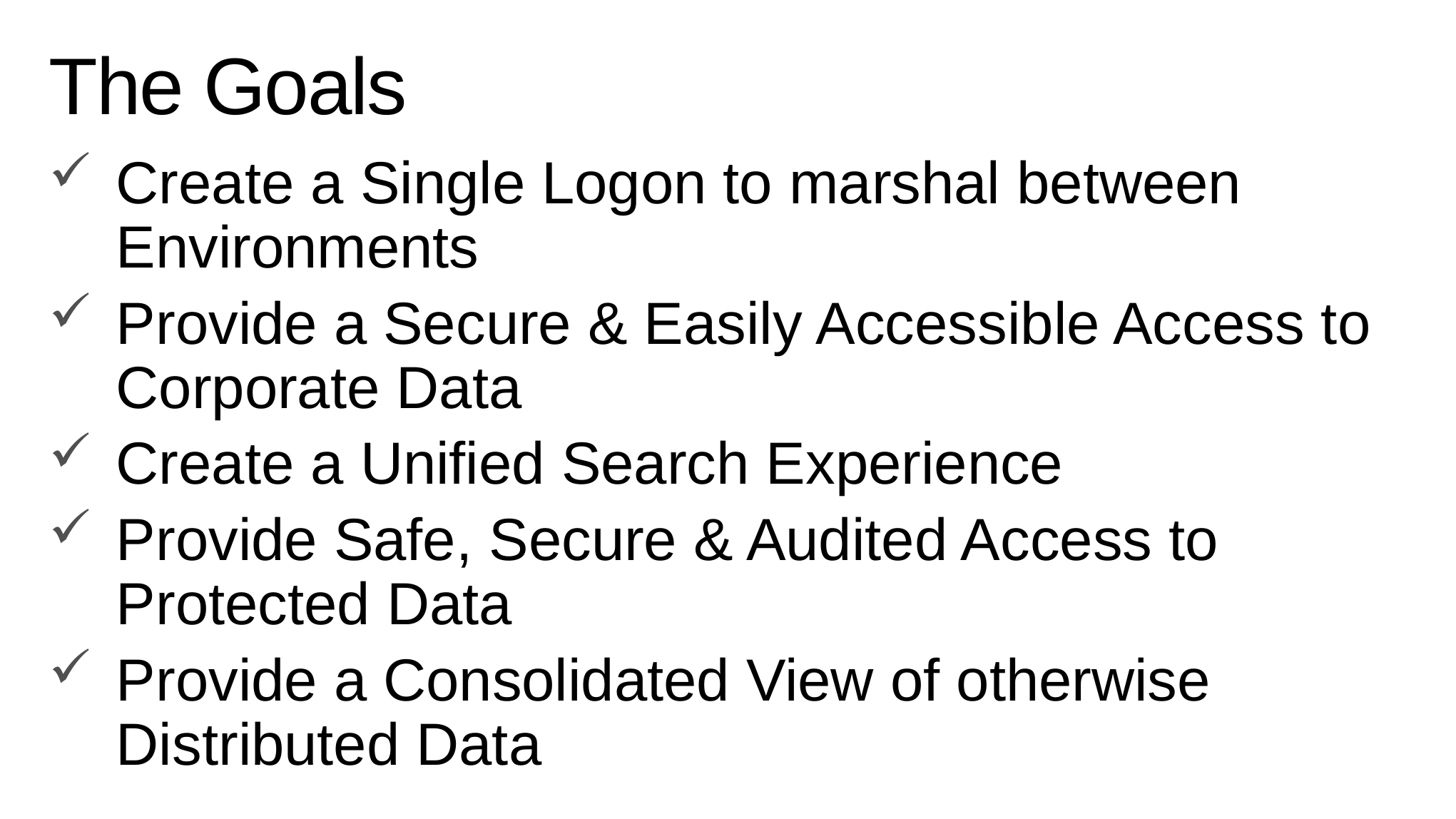

# The Goals
Create a Single Logon to marshal between Environments
Provide a Secure & Easily Accessible Access to Corporate Data
Create a Unified Search Experience
Provide Safe, Secure & Audited Access to Protected Data
Provide a Consolidated View of otherwise Distributed Data